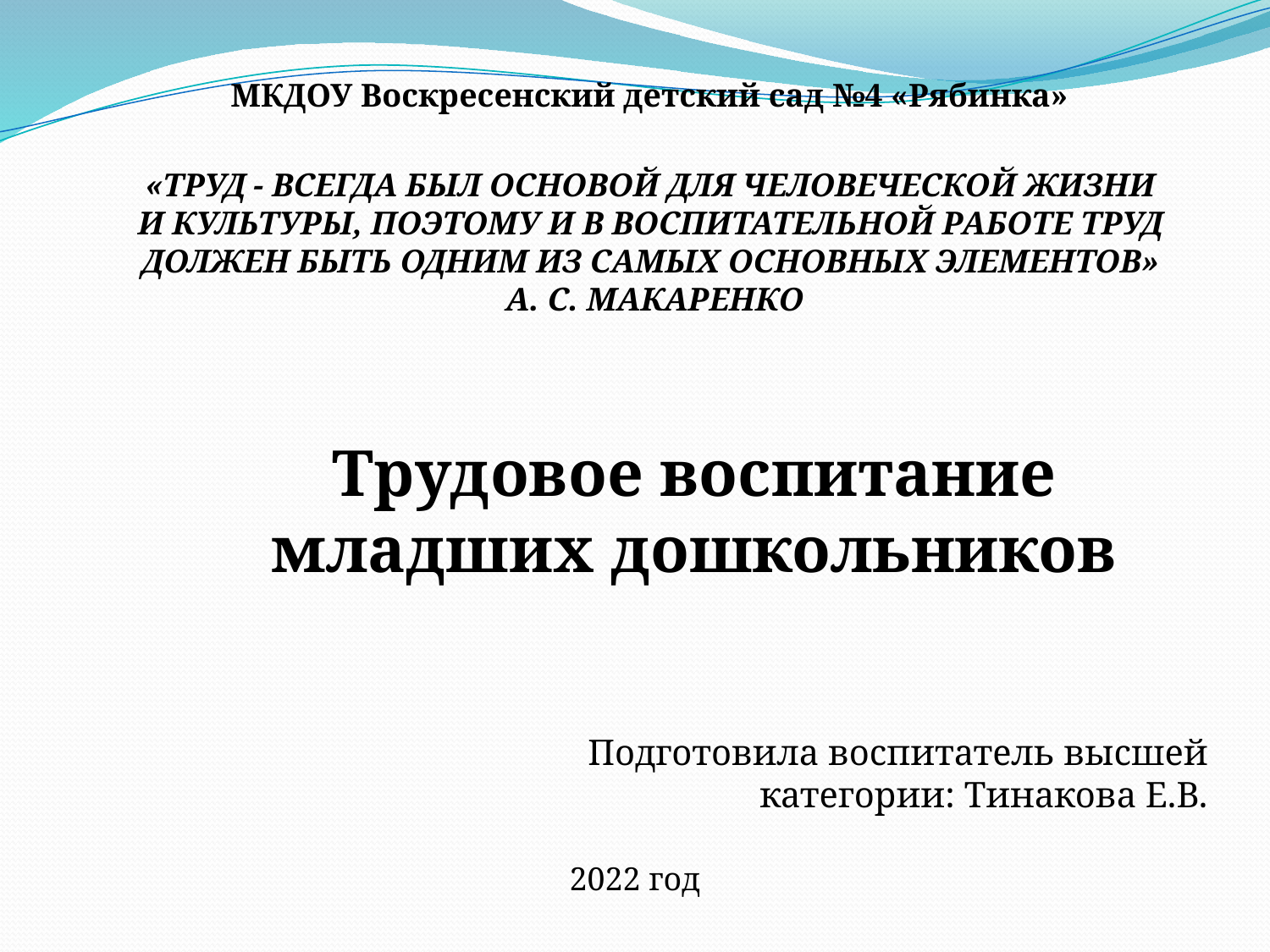

МКДОУ Воскресенский детский сад №4 «Рябинка»
«ТРУД - ВСЕГДА БЫЛ ОСНОВОЙ ДЛЯ ЧЕЛОВЕЧЕСКОЙ ЖИЗНИ
И КУЛЬТУРЫ, ПОЭТОМУ И В ВОСПИТАТЕЛЬНОЙ РАБОТЕ ТРУД
ДОЛЖЕН БЫТЬ ОДНИМ ИЗ САМЫХ ОСНОВНЫХ ЭЛЕМЕНТОВ»
А. С. МАКАРЕНКО
Трудовое воспитание младших дошкольников
Подготовила воспитатель высшей категории: Тинакова Е.В.

2022 год